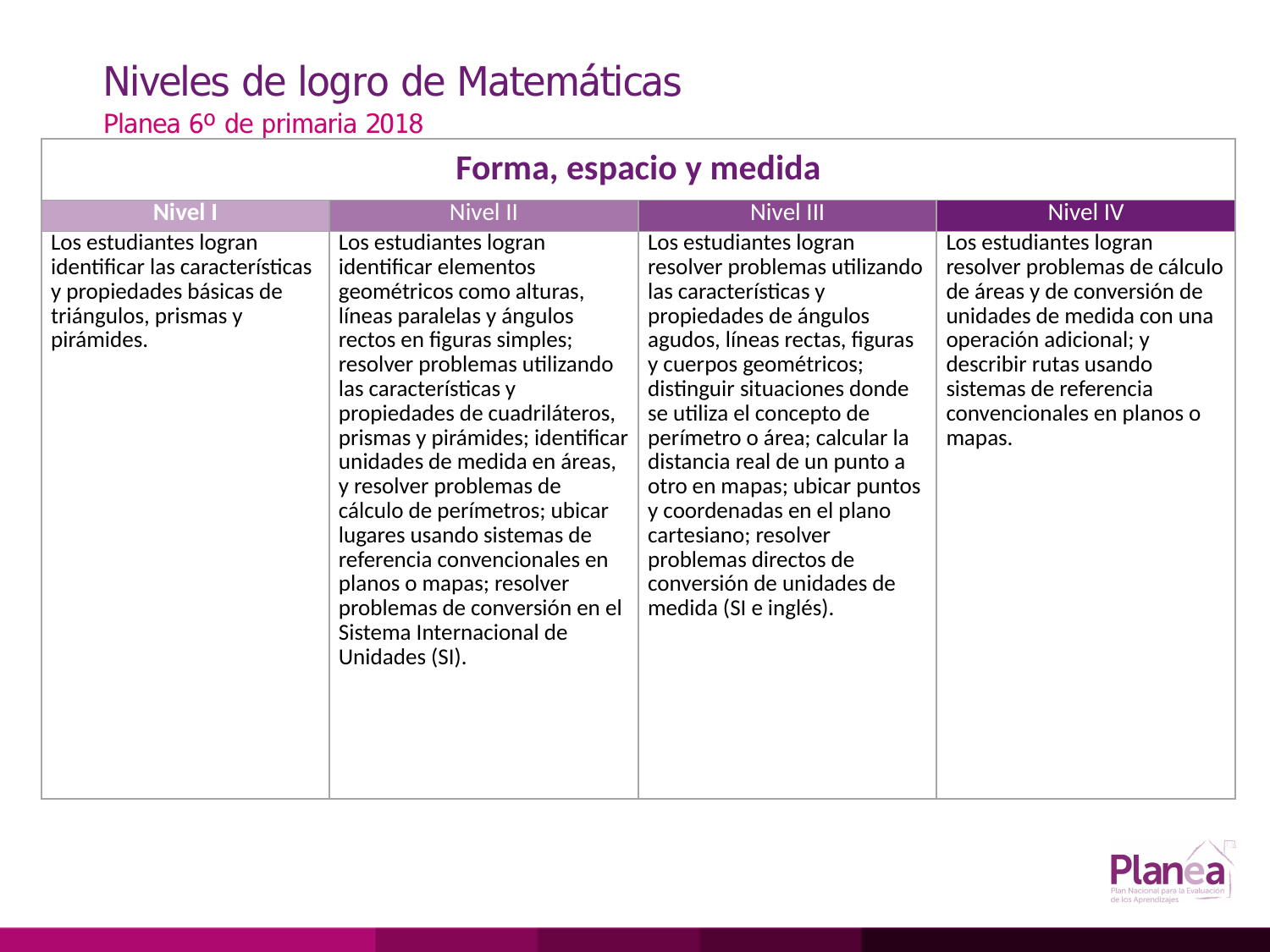

# Niveles de logro de Matemáticas
Planea 6º de primaria 2018
| Forma, espacio y medida |  |  |  |
| --- | --- | --- | --- |
| Nivel I | Nivel II | Nivel III | Nivel IV |
| Los estudiantes logran identificar las características y propiedades básicas de triángulos, prismas y pirámides. | Los estudiantes logran identificar elementos geométricos como alturas, líneas paralelas y ángulos rectos en figuras simples; resolver problemas utilizando las características y propiedades de cuadriláteros, prismas y pirámides; identificar unidades de medida en áreas, y resolver problemas de cálculo de perímetros; ubicar lugares usando sistemas de referencia convencionales en planos o mapas; resolver problemas de conversión en el Sistema Internacional de Unidades (SI). | Los estudiantes logran resolver problemas utilizando las características y propiedades de ángulos agudos, líneas rectas, figuras y cuerpos geométricos; distinguir situaciones donde se utiliza el concepto de perímetro o área; calcular la distancia real de un punto a otro en mapas; ubicar puntos y coordenadas en el plano cartesiano; resolver problemas directos de conversión de unidades de medida (SI e inglés). | Los estudiantes logran resolver problemas de cálculo de áreas y de conversión de unidades de medida con una operación adicional; y describir rutas usando sistemas de referencia convencionales en planos o mapas. |